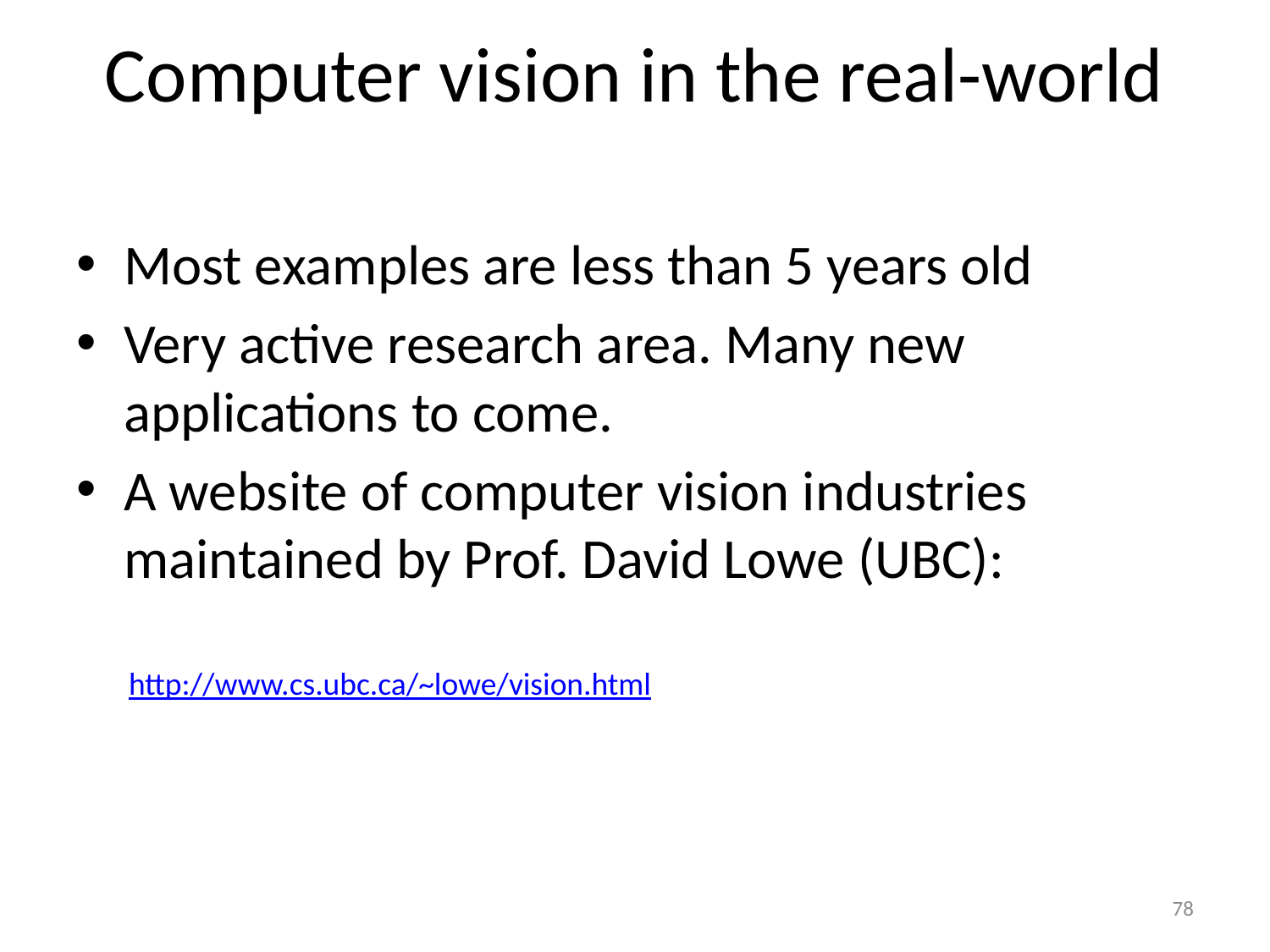

# Computer vision in the real-world
Most examples are less than 5 years old
Very active research area. Many new applications to come.
A website of computer vision industries maintained by Prof. David Lowe (UBC):

http://www.cs.ubc.ca/~lowe/vision.html
78